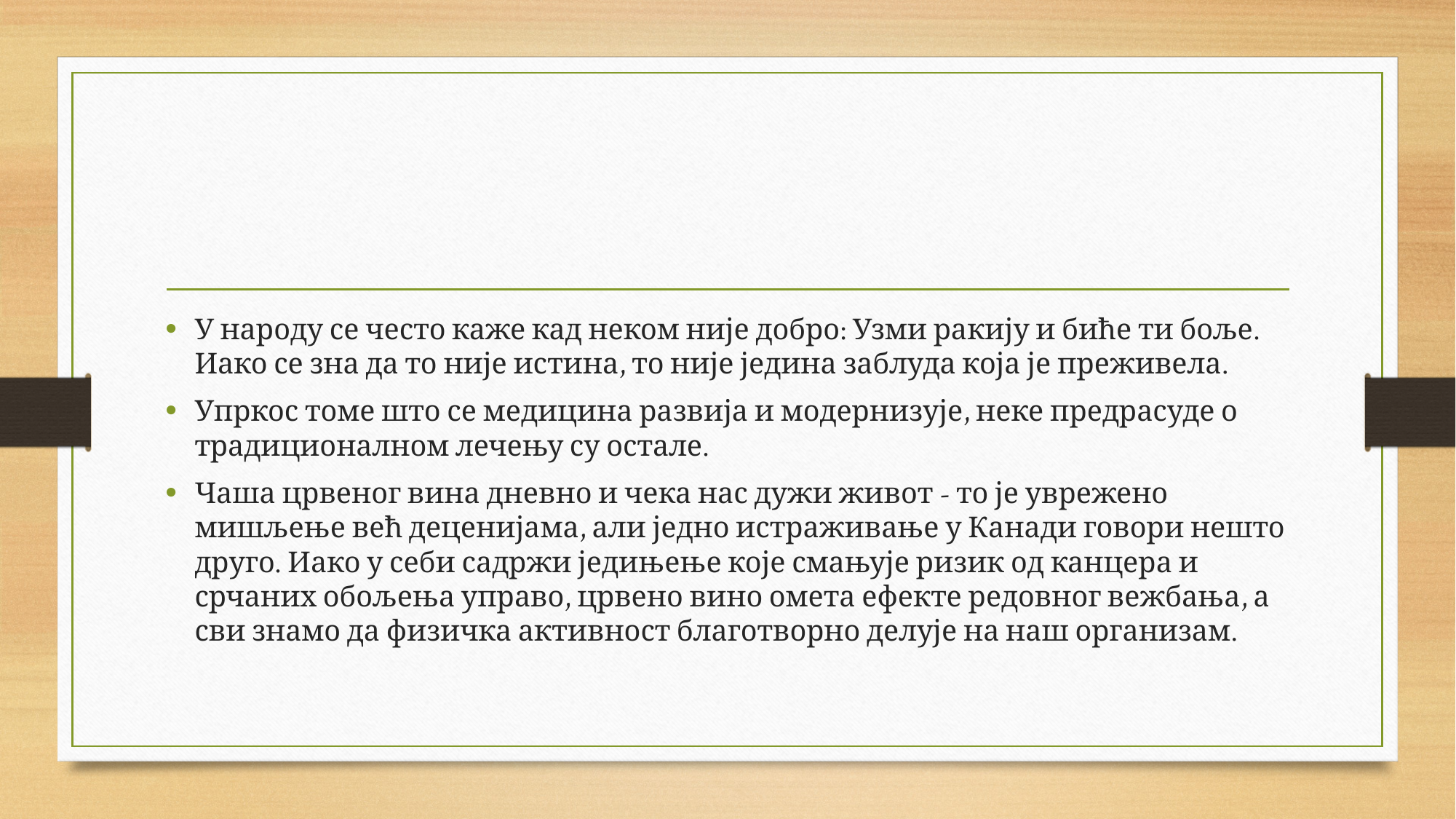

У народу се често каже кад неком није добро: Узми ракију и биће ти боље. Иако се зна да то није истина, то није једина заблуда која је преживела.
Упркос томе што се медицина развија и модернизује, неке предрасуде о традиционалном лечењу су остале.
Чаша црвеног вина дневно и чека нас дужи живот - то је уврежено мишљење већ деценијама, али једно истраживање у Канади говори нешто друго. Иако у себи садржи једињење које смањује ризик од канцера и срчаних обољења управо, црвено вино омета ефекте редовног вежбања, а сви знамо да физичка активност благотворно делује на наш организам.